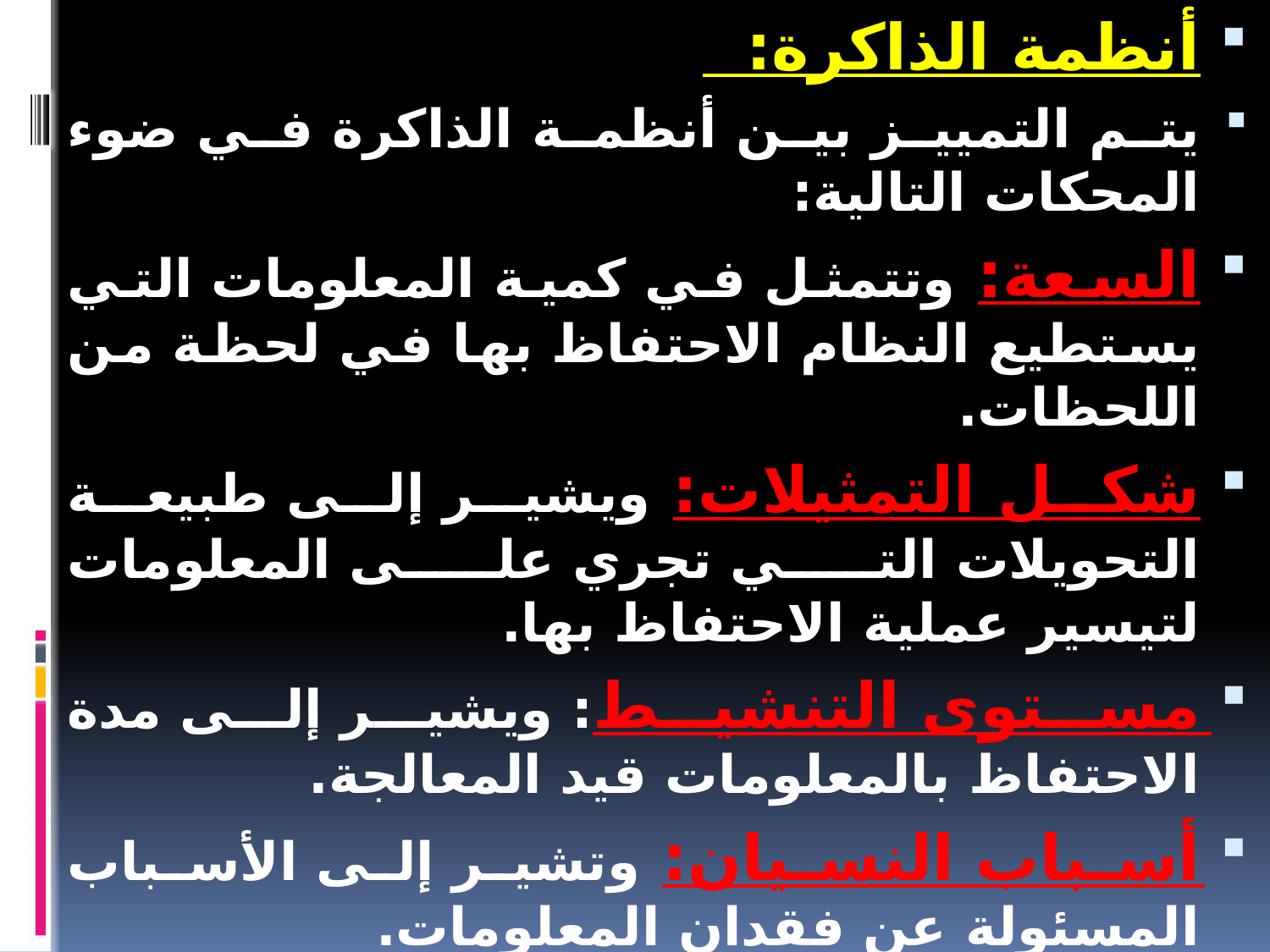

أنظمة الذاكرة:
يتم التمييز بين أنظمة الذاكرة في ضوء المحكات التالية:
السعة: وتتمثل في كمية المعلومات التي يستطيع النظام الاحتفاظ بها في لحظة من اللحظات.
شكل التمثيلات: ويشير إلى طبيعة التحويلات التي تجري على المعلومات لتيسير عملية الاحتفاظ بها.
مستوى التنشيط: ويشير إلى مدة الاحتفاظ بالمعلومات قيد المعالجة.
أسباب النسيان: وتشير إلى الأسباب المسئولة عن فقدان المعلومات.